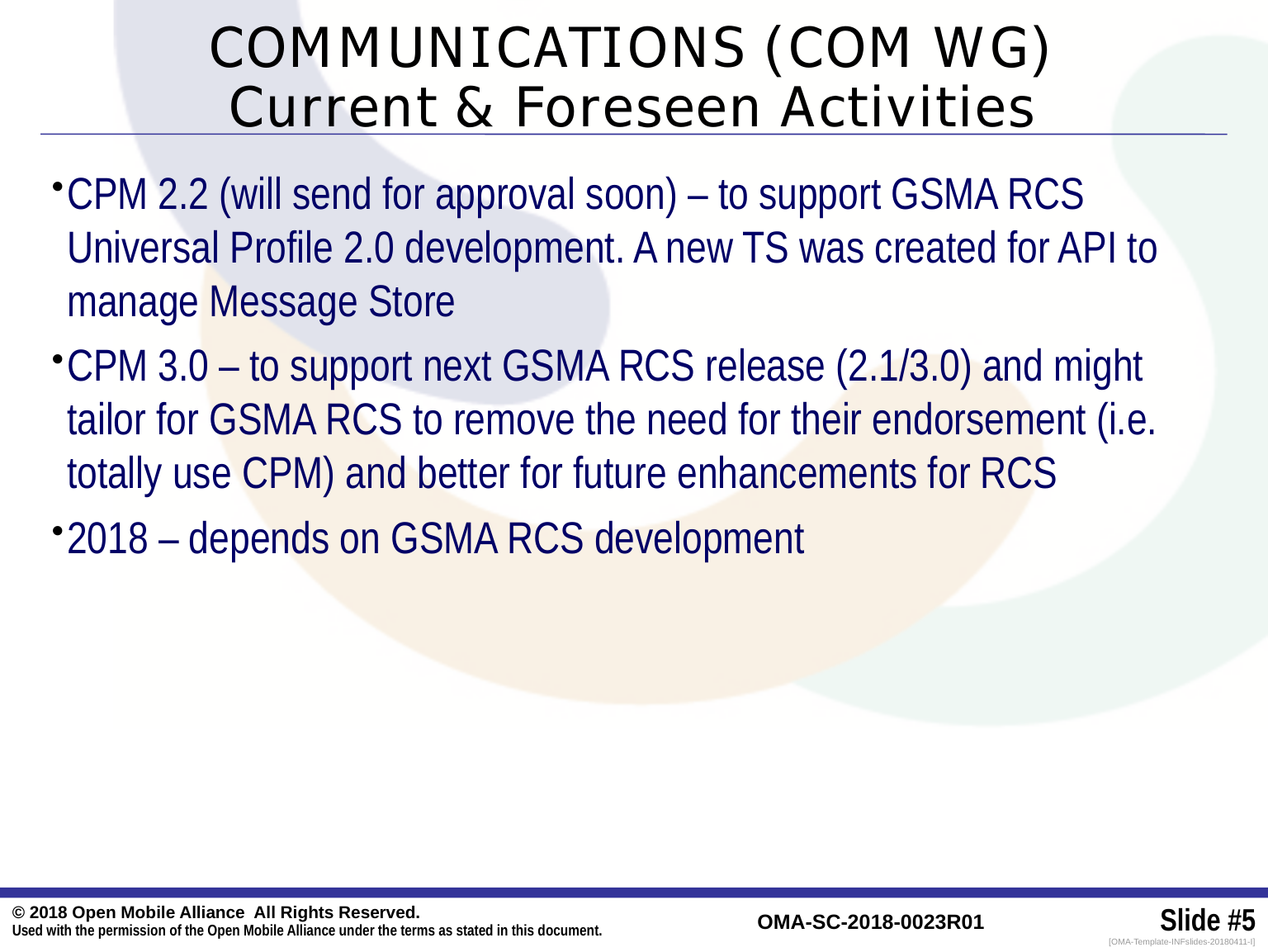

# COMMUNICATIONS (COM WG) Current & Foreseen Activities
CPM 2.2 (will send for approval soon) – to support GSMA RCS Universal Profile 2.0 development. A new TS was created for API to manage Message Store
CPM 3.0 – to support next GSMA RCS release (2.1/3.0) and might tailor for GSMA RCS to remove the need for their endorsement (i.e. totally use CPM) and better for future enhancements for RCS
2018 – depends on GSMA RCS development